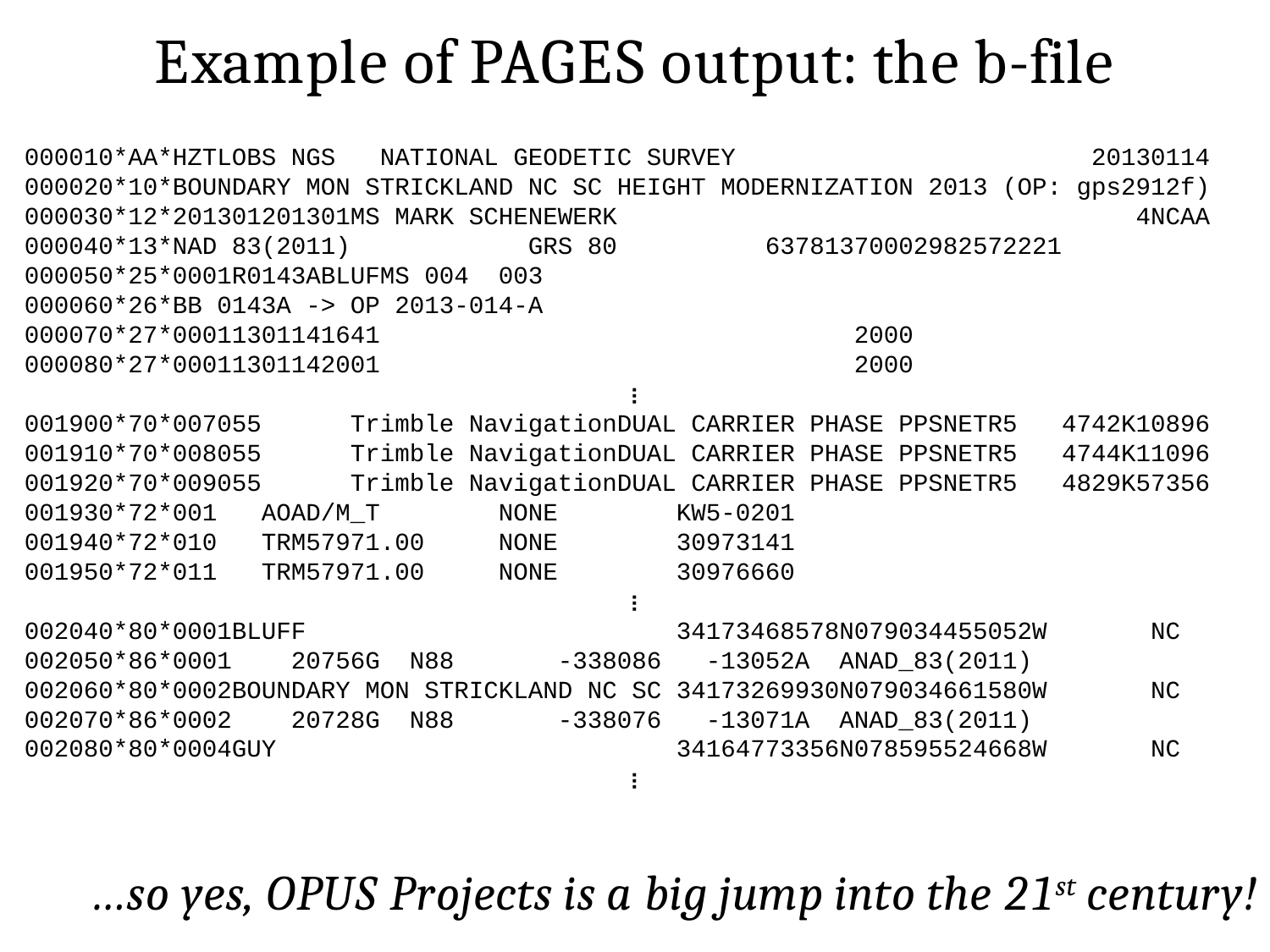

Example of PAGES output: the b-file

000010*AA*HZTLOBS NGS   NATIONAL GEODETIC SURVEY                        20130114
000020*10*BOUNDARY MON STRICKLAND NC SC HEIGHT MODERNIZATION 2013 (OP: gps2912f)
000030*12*201301201301MS MARK SCHENEWERK                                   4NCAA
000040*13*NAD 83(2011)            GRS 80          63781370002982572221
000050*25*0001R0143ABLUFMS 004  003
000060*26*BB 0143A -> OP 2013-014-A
000070*27*00011301141641                                2000
000080*27*00011301142001                                2000
⋮
001900*70*007055      Trimble NavigationDUAL CARRIER PHASE PPSNETR5   4742K10896
001910*70*008055      Trimble NavigationDUAL CARRIER PHASE PPSNETR5   4744K11096
001920*70*009055      Trimble NavigationDUAL CARRIER PHASE PPSNETR5   4829K57356
001930*72*001   AOAD/M_T        NONE        KW5-0201
001940*72*010   TRM57971.00     NONE        30973141
001950*72*011   TRM57971.00     NONE        30976660
⋮
002040*80*0001BLUFF                         34173468578N079034455052W       NC
002050*86*0001    20756G  N88       -338086   -13052A  ANAD_83(2011)
002060*80*0002BOUNDARY MON STRICKLAND NC SC 34173269930N079034661580W       NC
002070*86*0002    20728G  N88       -338076   -13071A  ANAD_83(2011)
002080*80*0004GUY                           34164773356N078595524668W       NC
⋮

…so yes, OPUS Projects is a big jump into the 21st century!